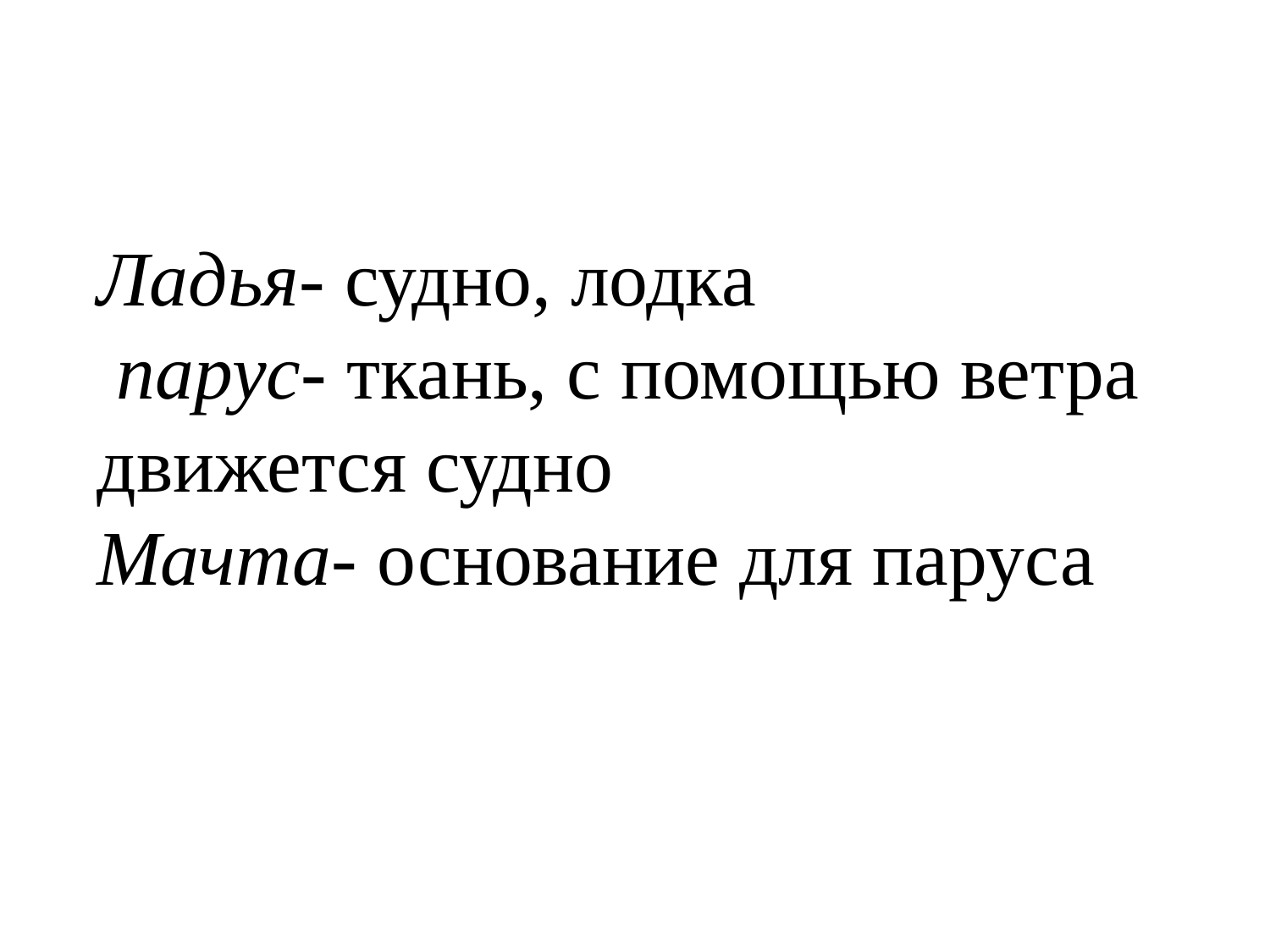

Ладья- судно, лодка
 парус- ткань, с помощью ветра движется судно
Мачта- основание для паруса